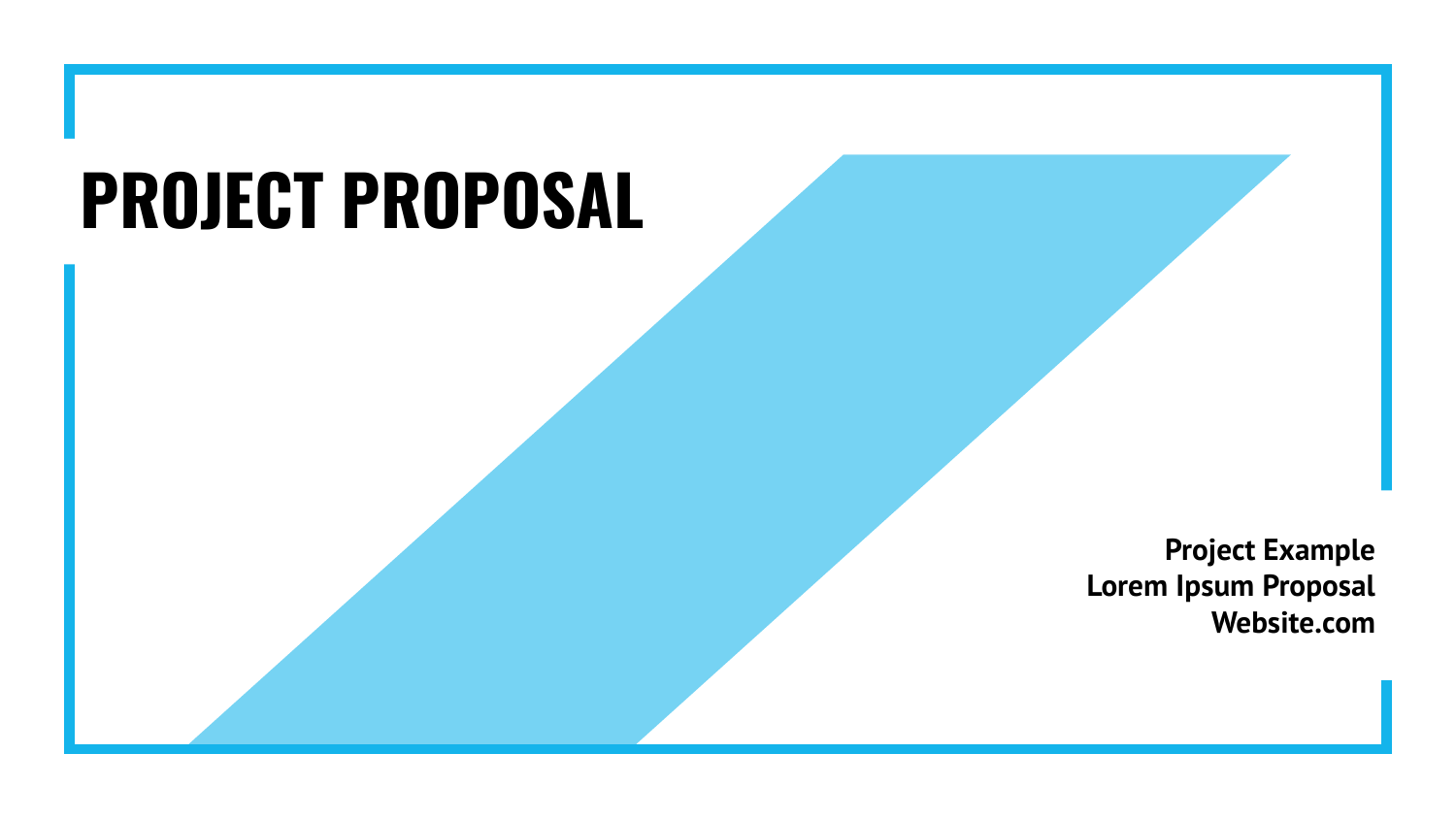

PROJECT PROPOSAL

Project Example
Lorem Ipsum Proposal
Website.com